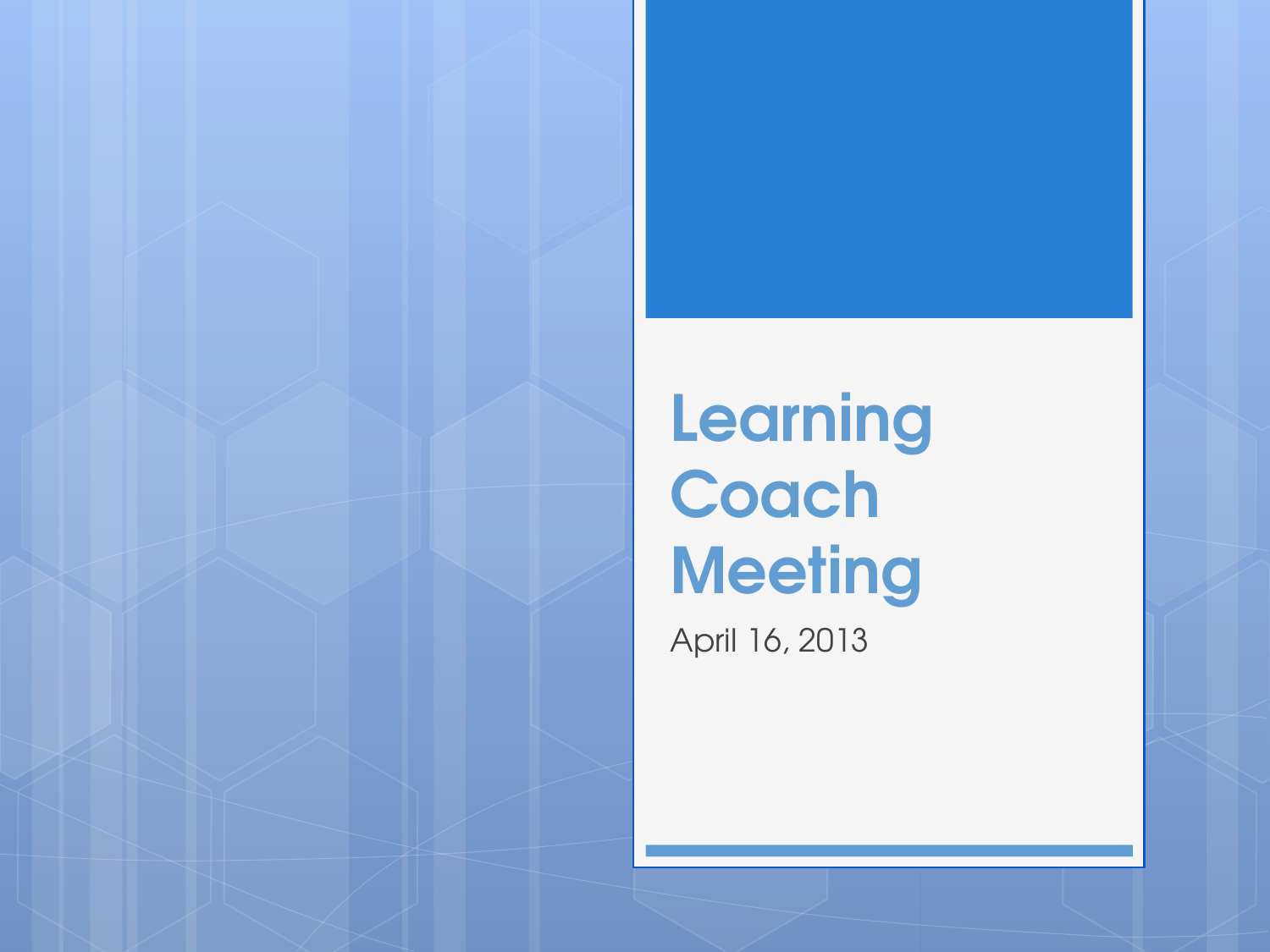

# Learning Coach Meeting
April 16, 2013